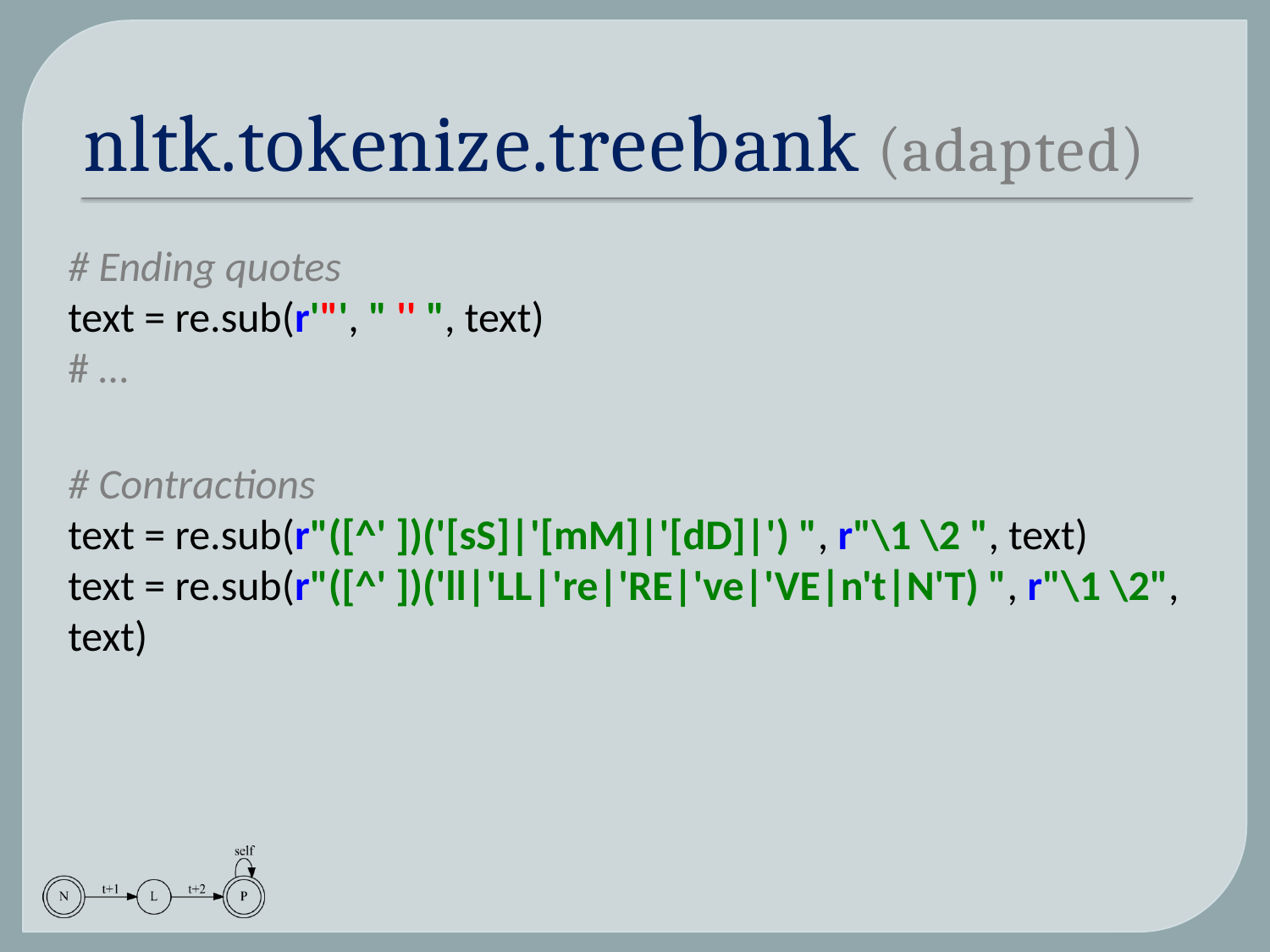

# nltk.tokenize.treebank (adapted)
# Ending quotes text = re.sub(r'"', " '' ", text) # …

# Contractions text = re.sub(r"([^' ])('[sS]|'[mM]|'[dD]|') ", r"\1 \2 ", text) text = re.sub(r"([^' ])('ll|'LL|'re|'RE|'ve|'VE|n't|N'T) ", r"\1 \2", text)